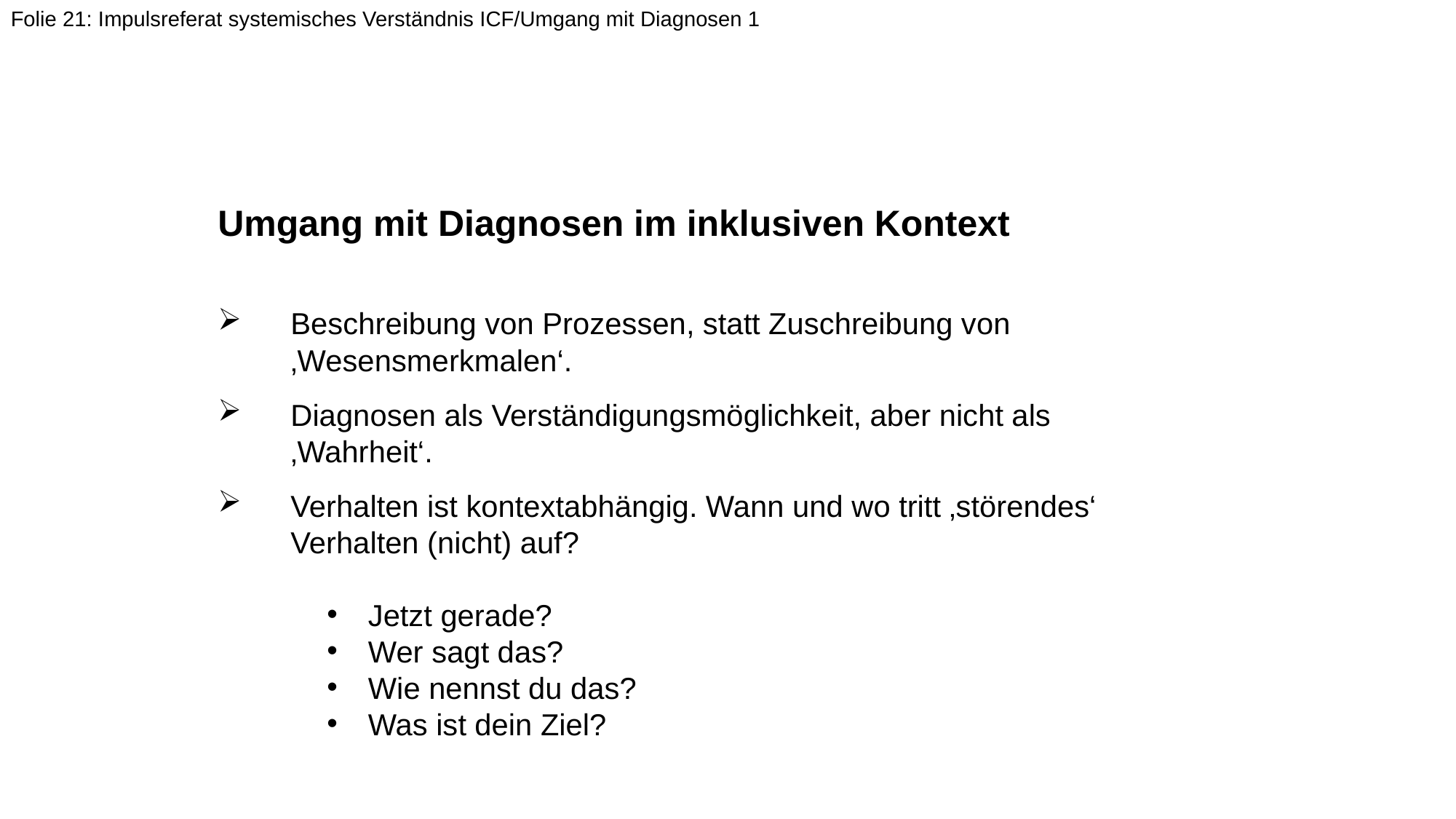

Folie 21: Impulsreferat systemisches Verständnis ICF/Umgang mit Diagnosen 1
Umgang mit Diagnosen im inklusiven Kontext

Beschreibung von Prozessen, statt Zuschreibung von ‚Wesensmerkmalen‘.
Diagnosen als Verständigungsmöglichkeit, aber nicht als ‚Wahrheit‘.
Verhalten ist kontextabhängig. Wann und wo tritt ‚störendes‘ Verhalten (nicht) auf?

Jetzt gerade?
Wer sagt das?
Wie nennst du das?
Was ist dein Ziel?